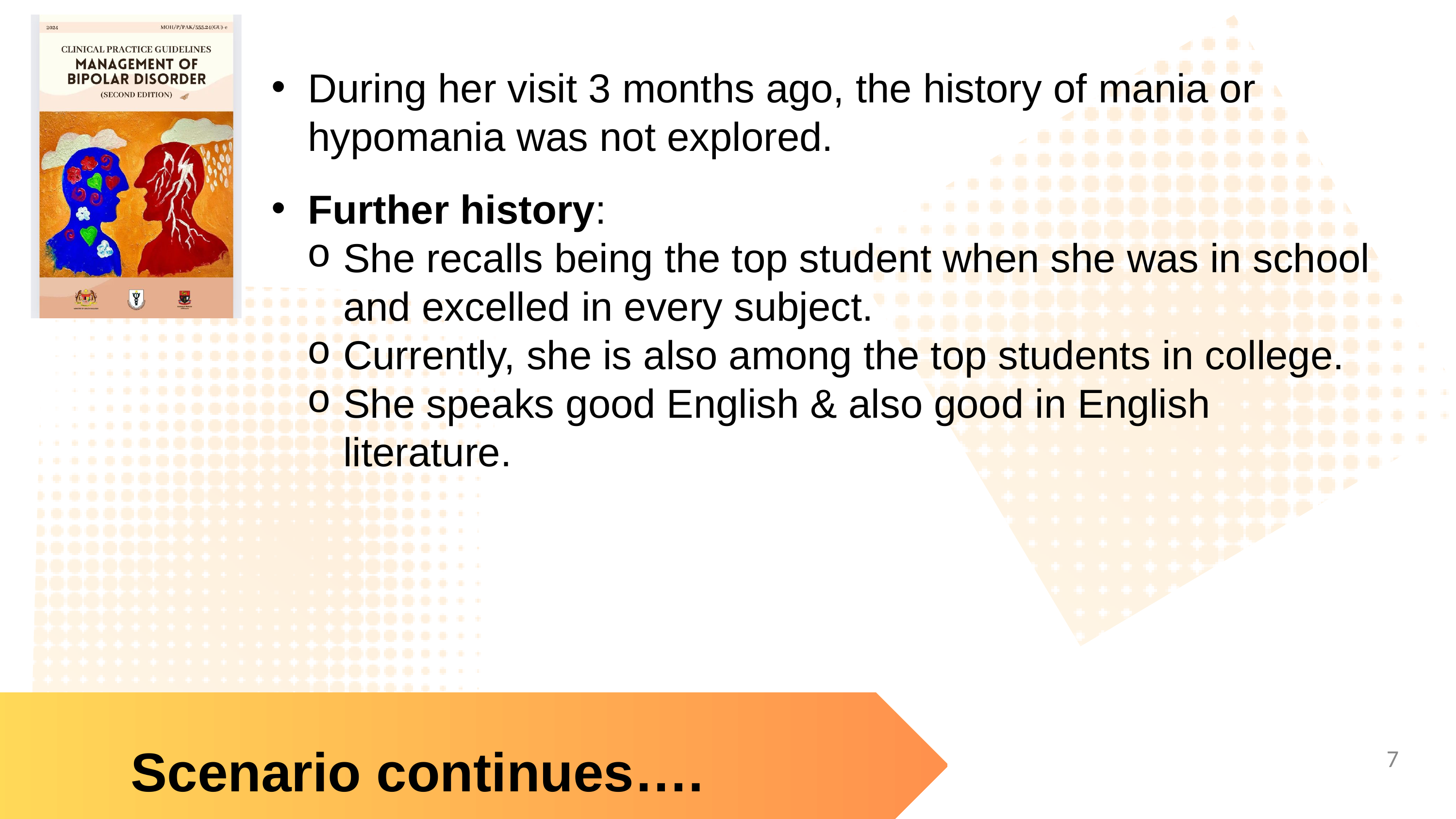

During her visit 3 months ago, the history of mania or hypomania was not explored.

Further history:
She recalls being the top student when she was in school and excelled in every subject.
Currently, she is also among the top students in college.
She speaks good English & also good in English literature.

Scenario continues….

7